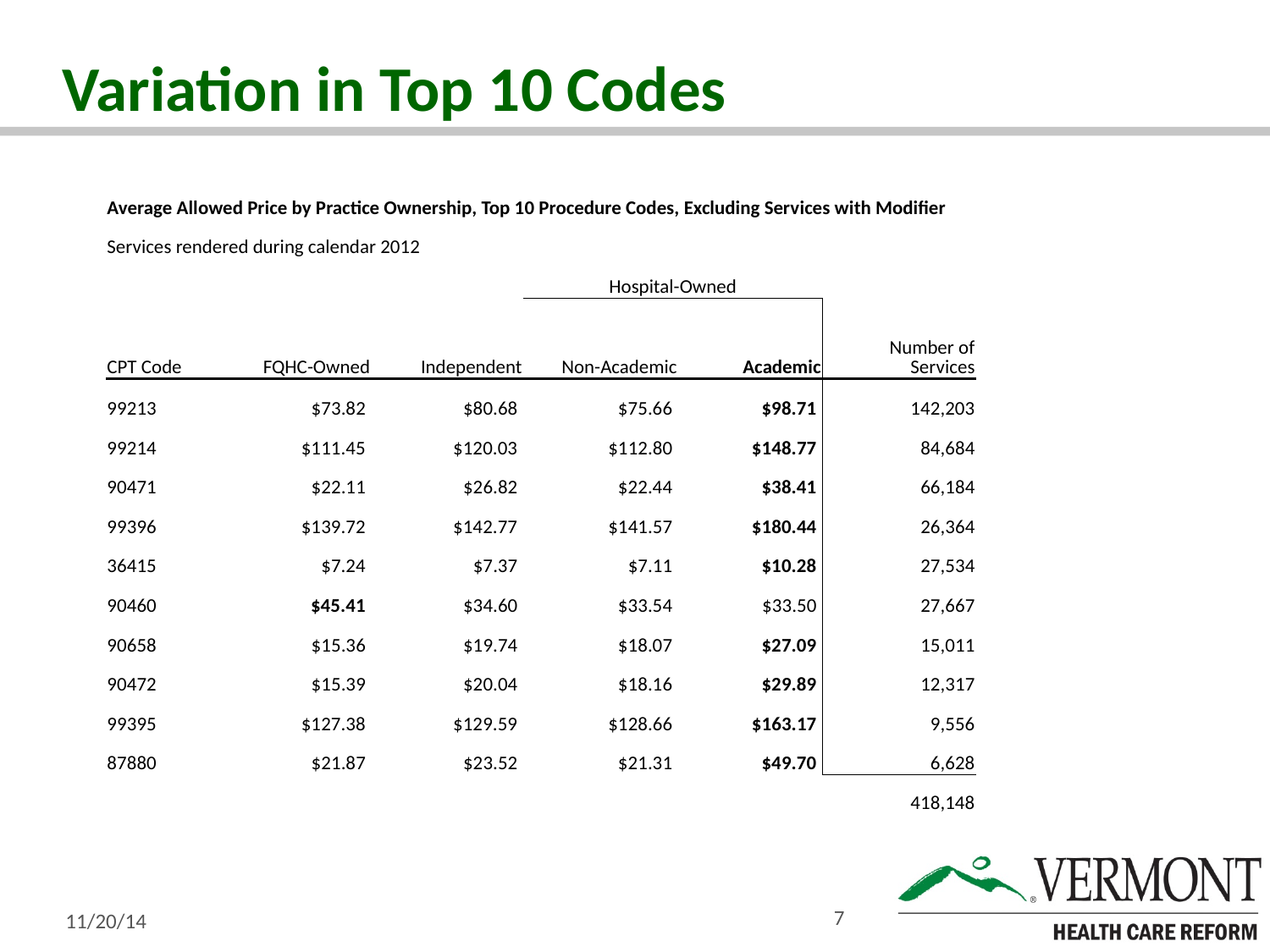

# Variation in Top 10 Codes
| Average Allowed Price by Practice Ownership, Top 10 Procedure Codes, Excluding Services with Modifier |  |  |  |  |  |  |  |
| --- | --- | --- | --- | --- | --- | --- | --- |
| Services rendered during calendar 2012 |  |  |  |  |  |  |  |
|  |  |  | Hospital-Owned |  |  |  |  |
| CPT Code | FQHC-Owned | Independent | Non-Academic | Academic | Number of Services |  |  |
| 99213 | $73.82 | $80.68 | $75.66 | $98.71 | 142,203 |  |  |
| 99214 | $111.45 | $120.03 | $112.80 | $148.77 | 84,684 |  |  |
| 90471 | $22.11 | $26.82 | $22.44 | $38.41 | 66,184 |  |  |
| 99396 | $139.72 | $142.77 | $141.57 | $180.44 | 26,364 |  |  |
| 36415 | $7.24 | $7.37 | $7.11 | $10.28 | 27,534 |  |  |
| 90460 | $45.41 | $34.60 | $33.54 | $33.50 | 27,667 |  |  |
| 90658 | $15.36 | $19.74 | $18.07 | $27.09 | 15,011 |  |  |
| 90472 | $15.39 | $20.04 | $18.16 | $29.89 | 12,317 |  |  |
| 99395 | $127.38 | $129.59 | $128.66 | $163.17 | 9,556 |  |  |
| 87880 | $21.87 | $23.52 | $21.31 | $49.70 | 6,628 |  |  |
|  |  |  |  |  | 418,148 |  |  |
11/20/14
7